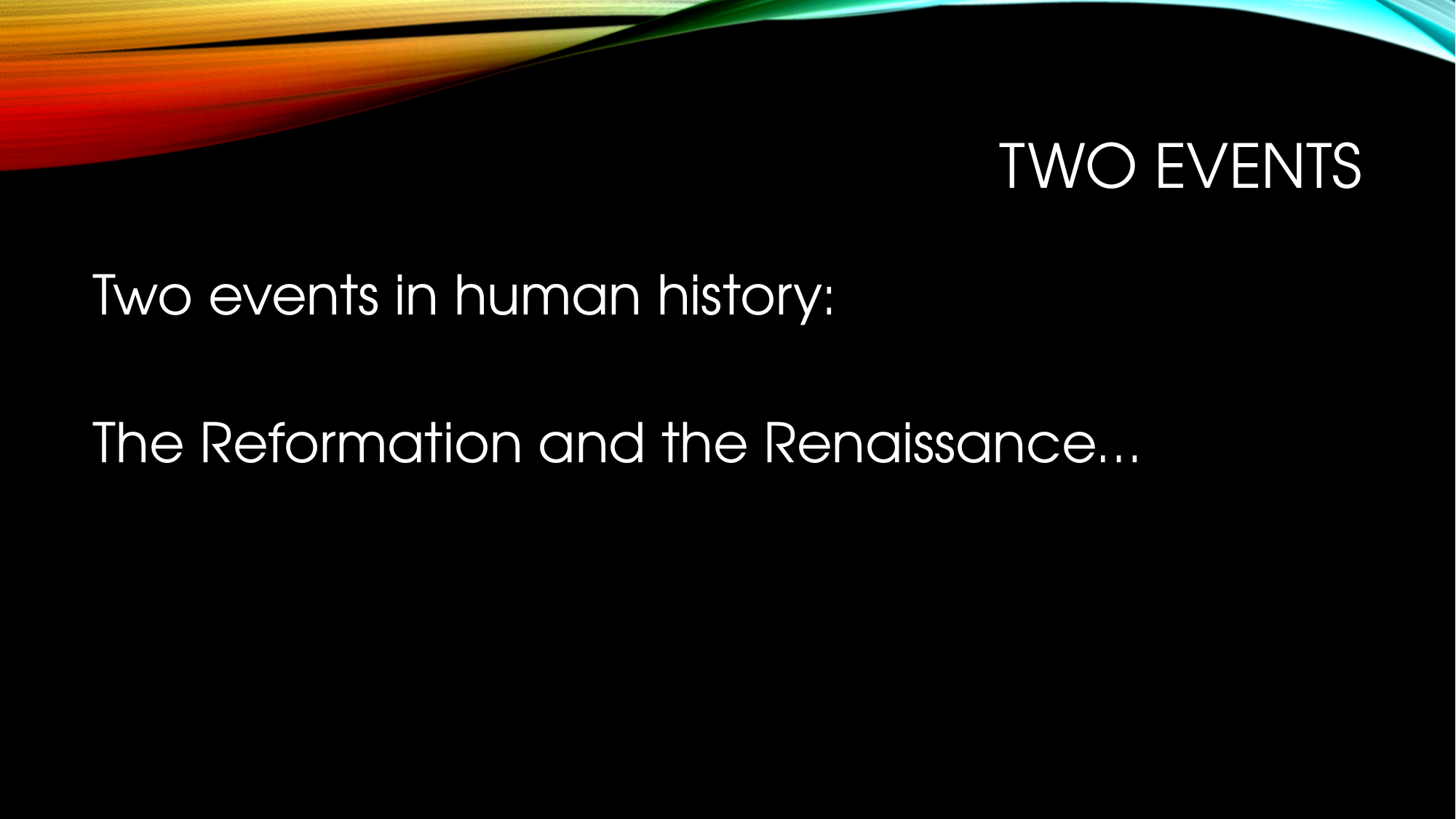

# TWO EVENTS
Two events in human history:

The Reformation and the Renaissance…